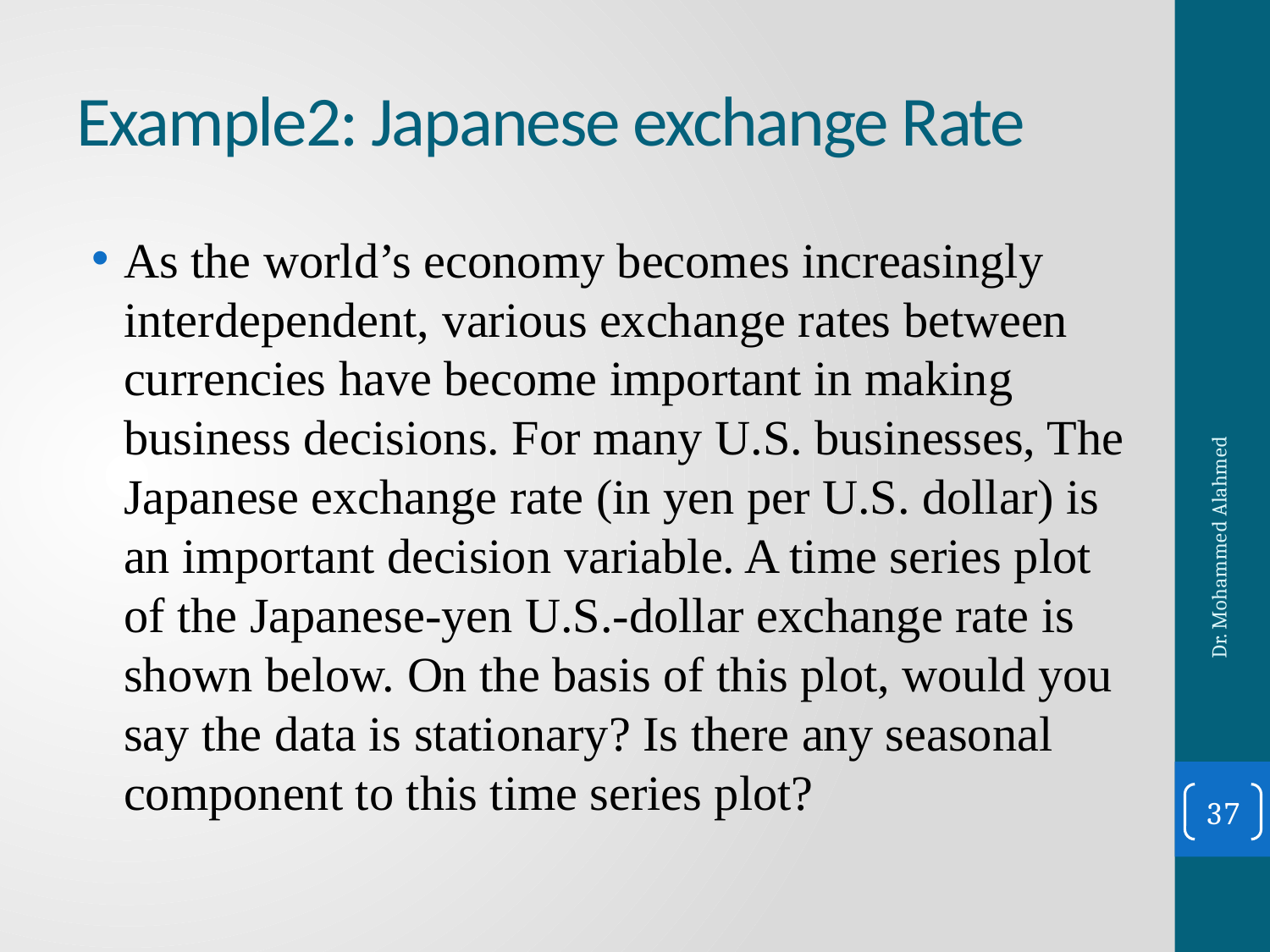

# Example2: Japanese exchange Rate
As the world’s economy becomes increasingly interdependent, various exchange rates between currencies have become important in making business decisions. For many U.S. businesses, The Japanese exchange rate (in yen per U.S. dollar) is an important decision variable. A time series plot of the Japanese-yen U.S.-dollar exchange rate is shown below. On the basis of this plot, would you say the data is stationary? Is there any seasonal component to this time series plot?

Dr. Mohammed Alahmed
37